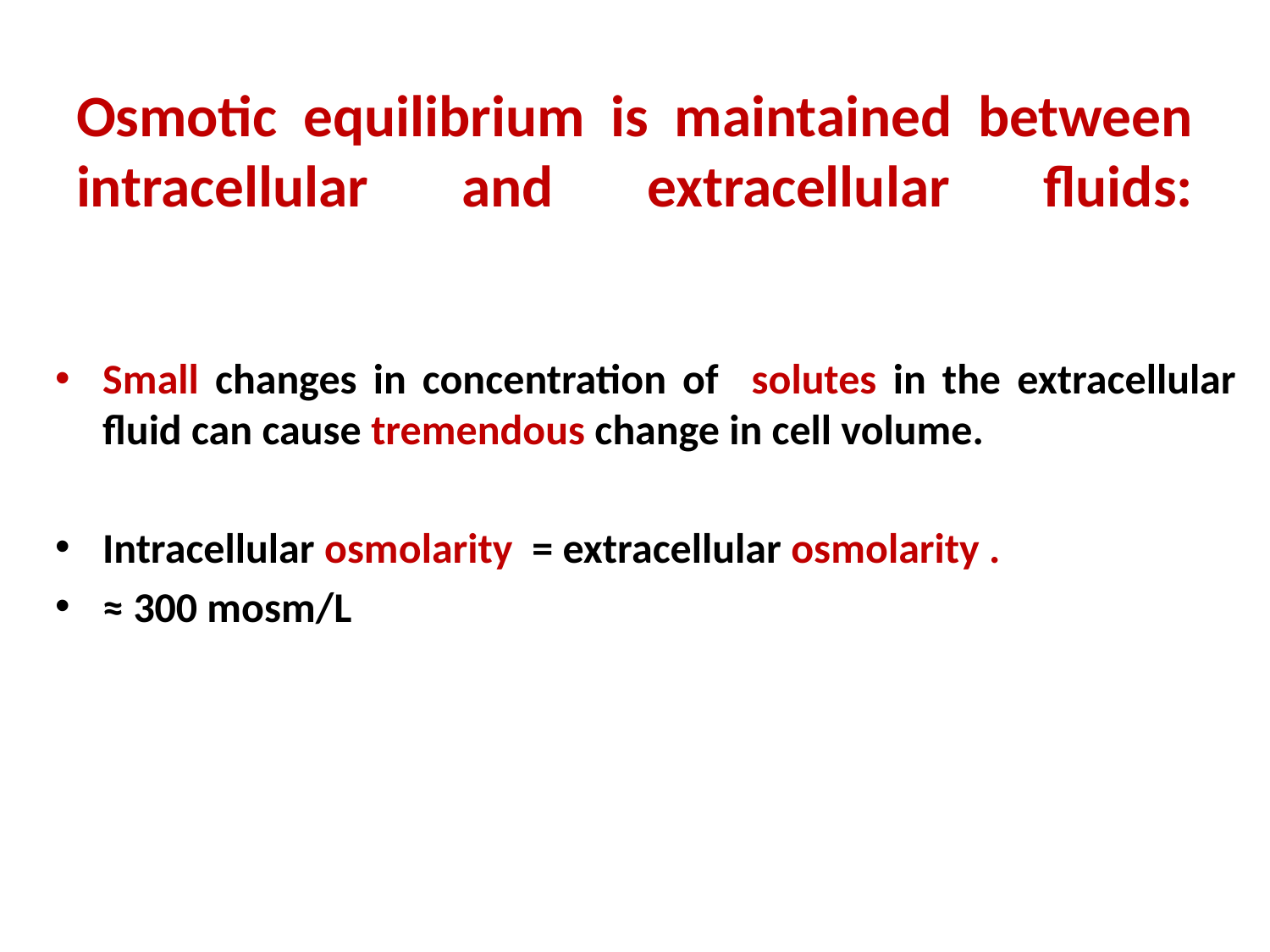

# Osmotic equilibrium is maintained between intracellular and extracellular fluids:

Small changes in concentration of  solutes in the extracellular fluid can cause tremendous change in cell volume.

Intracellular osmolarity  = extracellular osmolarity .
≈ 300 mosm/L